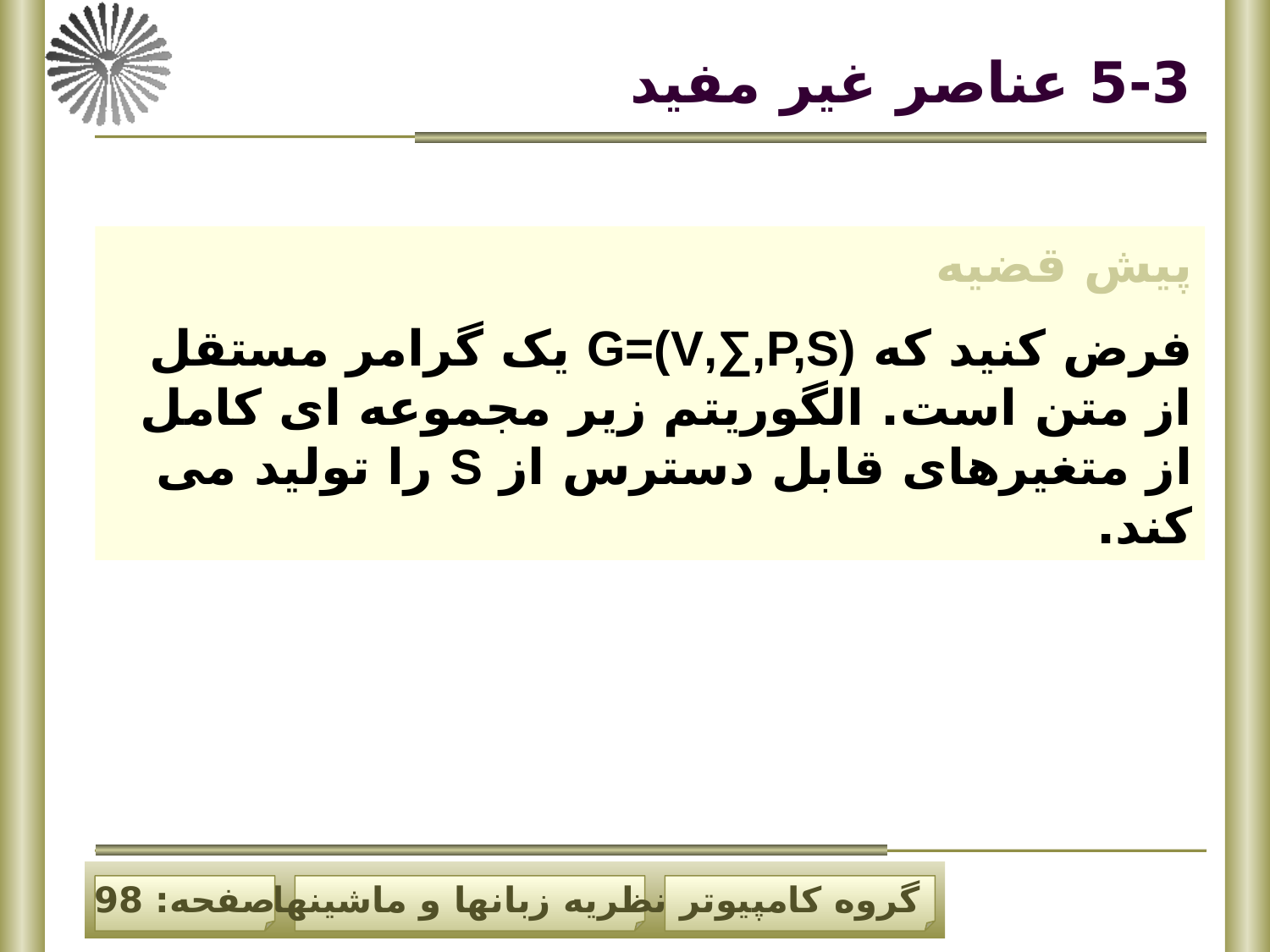

# 5-3 عناصر غیر مفید
پیش قضیه
فرض کنید که G=(V,∑,P,S) یک گرامر مستقل از متن است. الگوریتم زیر مجموعه ای کامل از متغیرهای قابل دسترس از S را تولید می کند.